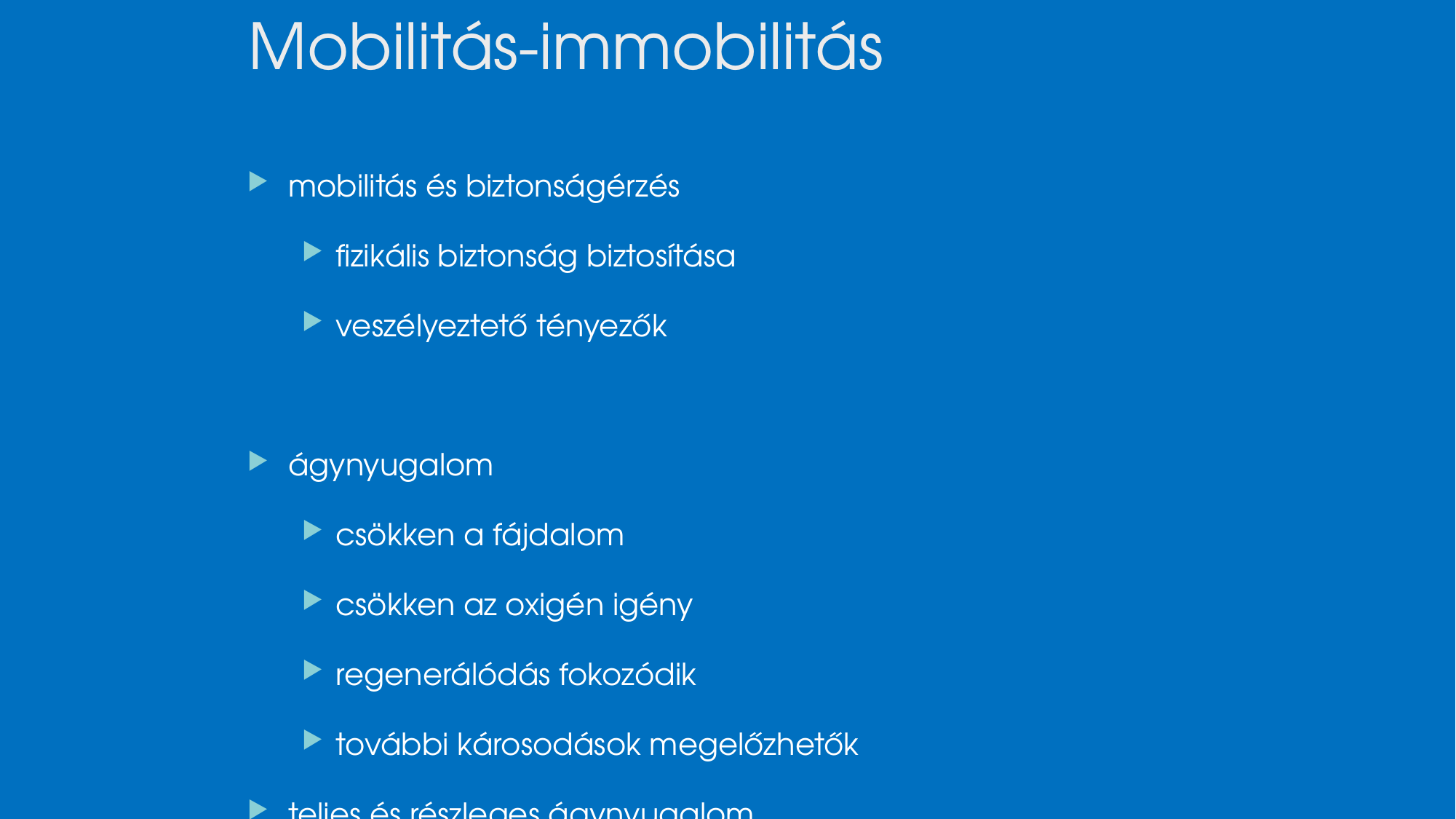

# Mobilitás-immobilitás
mobilitás és biztonságérzés
fizikális biztonság biztosítása
veszélyeztető tényezők

ágynyugalom
csökken a fájdalom
csökken az oxigén igény
regenerálódás fokozódik
további károsodások megelőzhetők
teljes és részleges ágynyugalom